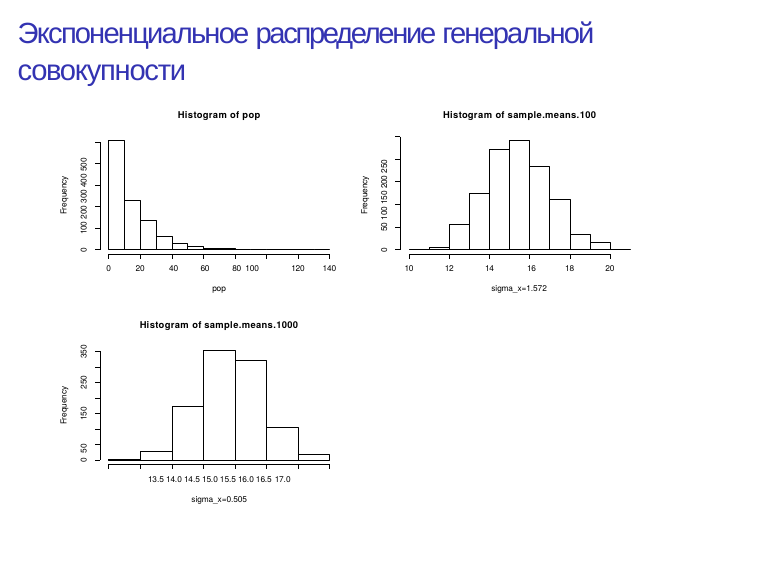

# Экспоненциальное распределение генеральной  совокупности
Histogram of pop
Histogram of sample.means.100
50 100 150 200 250
100 200 300 400 500

Frequency
Frequency
0
0
0
20	40	60	80 100
120
140
10
12
14	16

sigma_x=1.572
18
20
pop
Histogram of sample.means.1000
350

250
Frequency
150
0 50
13.5 14.0 14.5 15.0 15.5 16.0 16.5 17.0

sigma_x=0.505